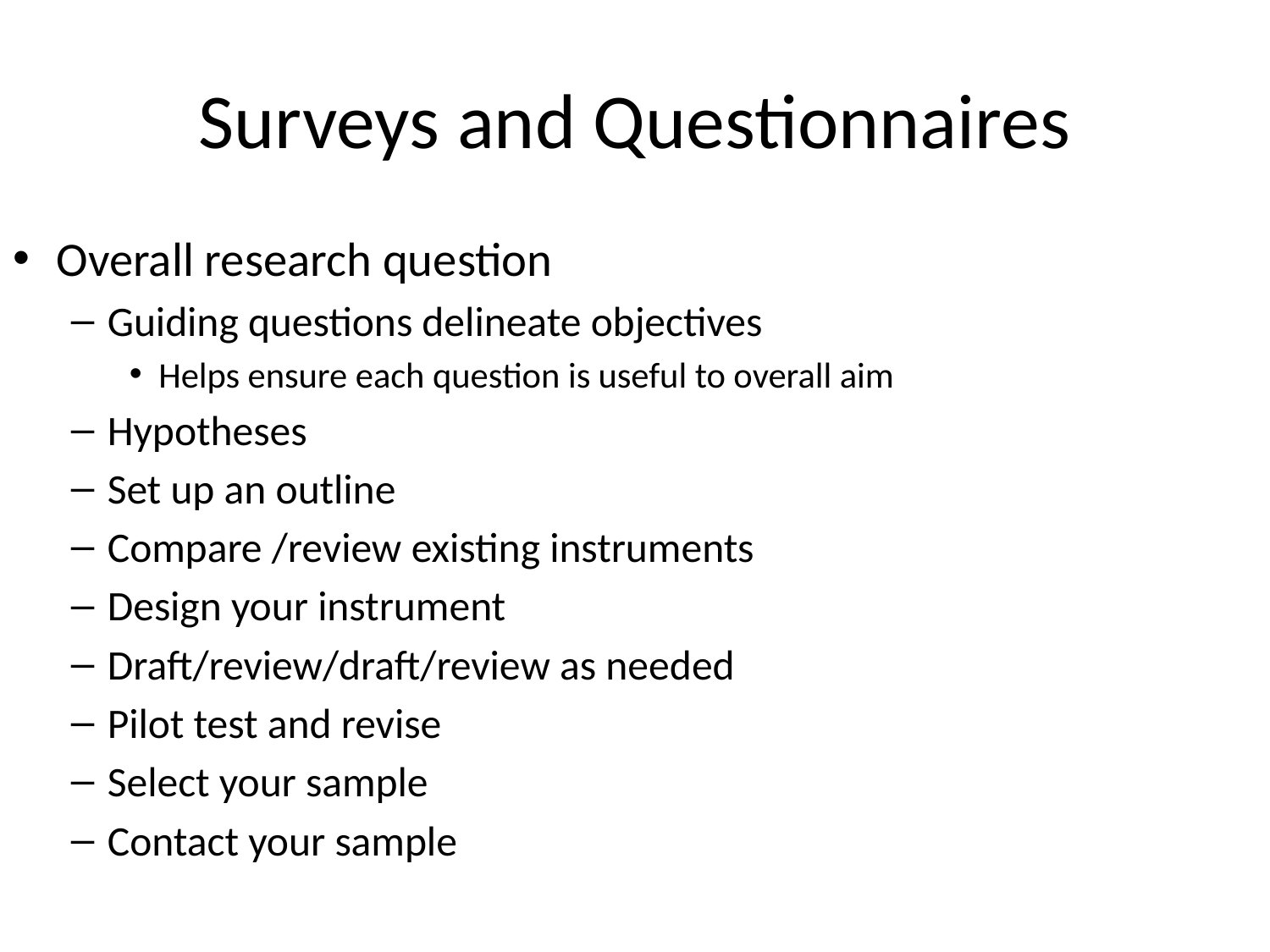

# Surveys and Questionnaires
Overall research question
Guiding questions delineate objectives
Helps ensure each question is useful to overall aim
Hypotheses
Set up an outline
Compare /review existing instruments
Design your instrument
Draft/review/draft/review as needed
Pilot test and revise
Select your sample
Contact your sample